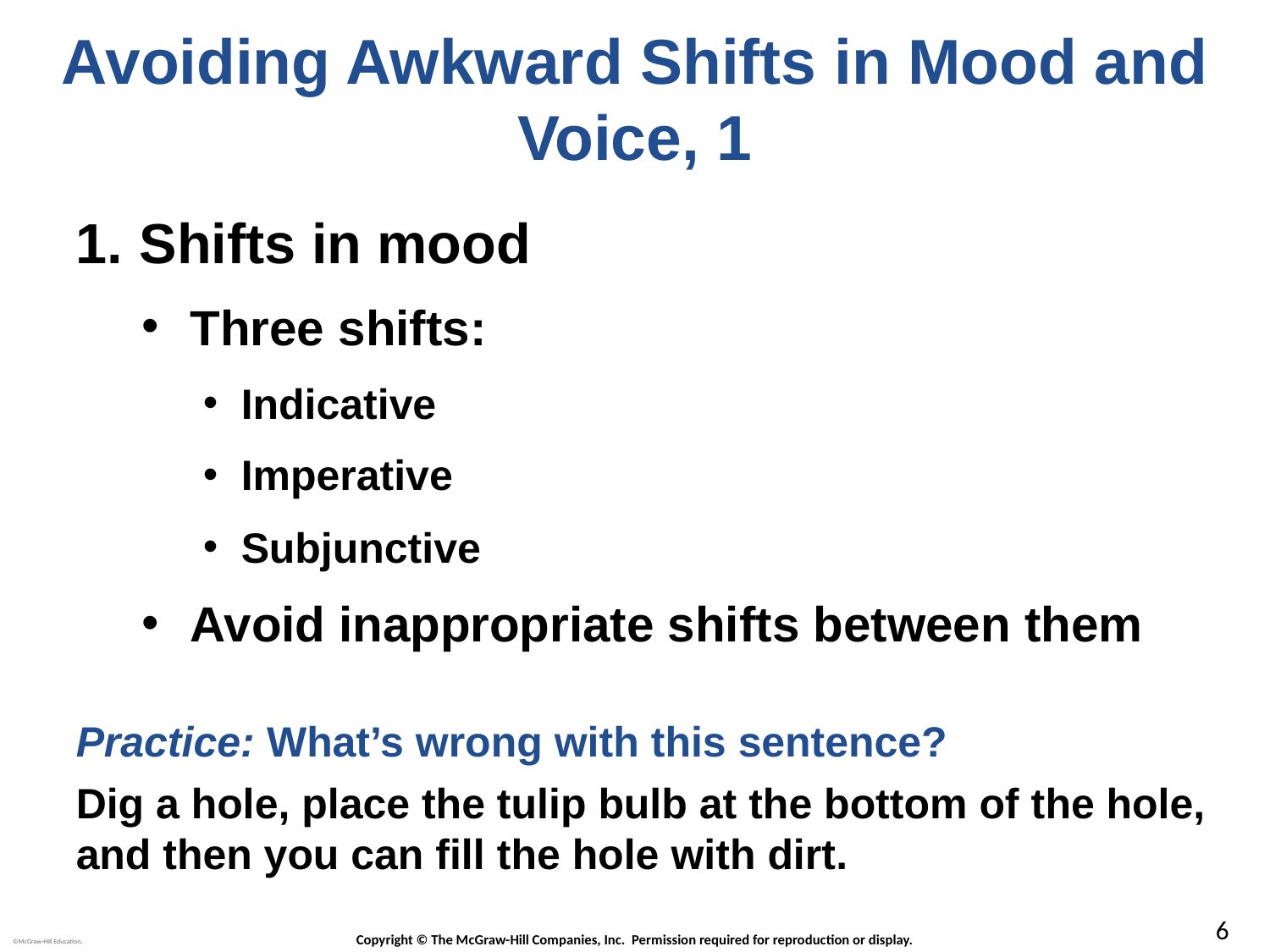

# Avoiding Awkward Shifts in Mood and Voice, 1
Shifts in mood
Three shifts:
Indicative
Imperative
Subjunctive
Avoid inappropriate shifts between them
Practice: What’s wrong with this sentence?
Dig a hole, place the tulip bulb at the bottom of the hole, and then you can fill the hole with dirt.